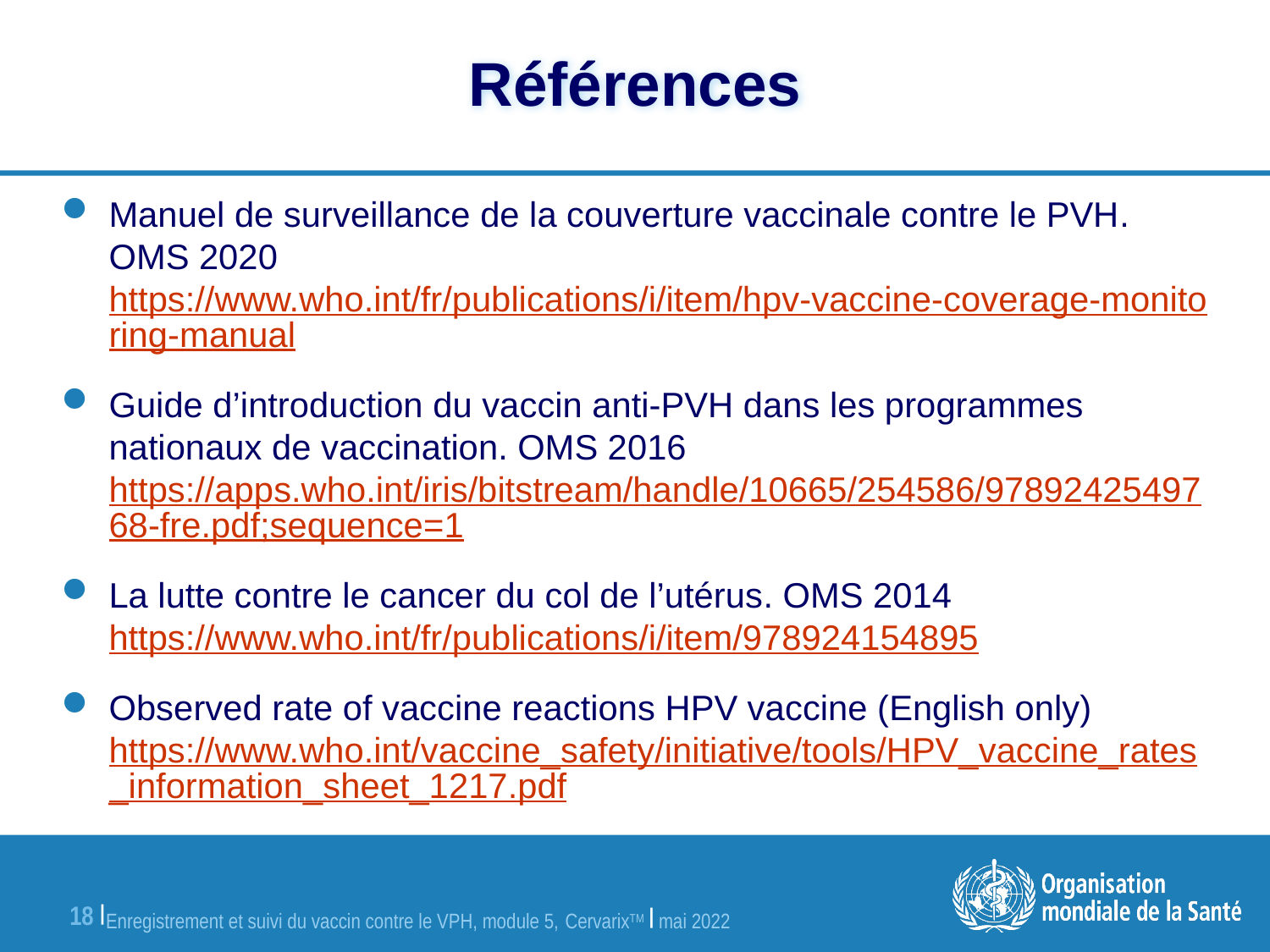

# Références
Manuel de surveillance de la couverture vaccinale contre le PVH. OMS 2020 https://www.who.int/fr/publications/i/item/hpv-vaccine-coverage-monitoring-manual
Guide d’introduction du vaccin anti-PVH dans les programmes nationaux de vaccination. OMS 2016 https://apps.who.int/iris/bitstream/handle/10665/254586/9789242549768-fre.pdf;sequence=1
La lutte contre le cancer du col de l’utérus. OMS 2014 https://www.who.int/fr/publications/i/item/978924154895
Observed rate of vaccine reactions HPV vaccine (English only) https://www.who.int/vaccine_safety/initiative/tools/HPV_vaccine_rates_information_sheet_1217.pdf